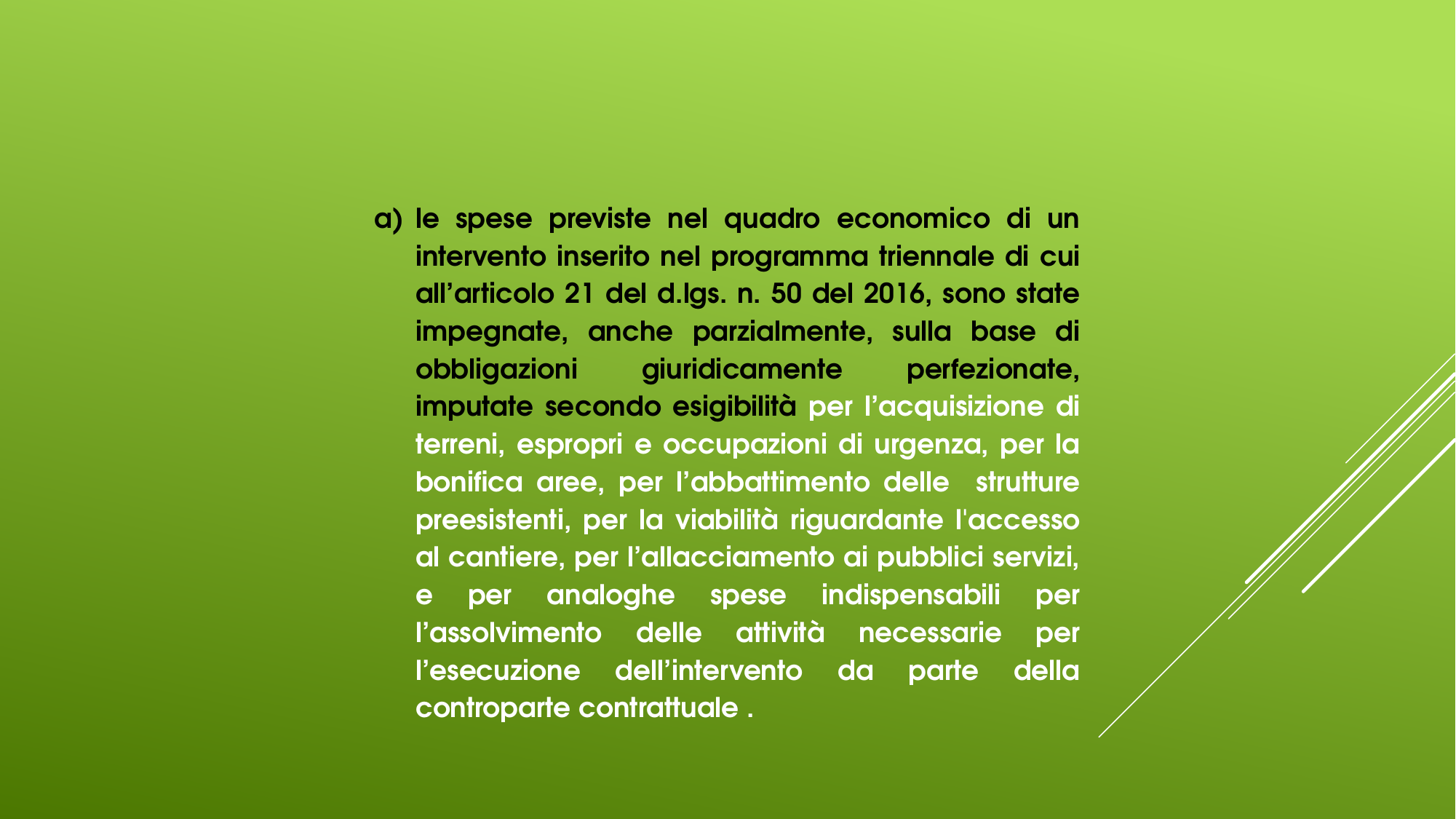

le spese previste nel quadro economico di un intervento inserito nel programma triennale di cui all’articolo 21 del d.lgs. n. 50 del 2016, sono state impegnate, anche parzialmente, sulla base di obbligazioni giuridicamente perfezionate, imputate secondo esigibilità per l’acquisizione di terreni, espropri e occupazioni di urgenza, per la bonifica aree, per l’abbattimento delle  strutture preesistenti, per la viabilità riguardante l'accesso al cantiere, per l’allacciamento ai pubblici servizi, e per analoghe spese indispensabili per l’assolvimento delle attività necessarie per l’esecuzione dell’intervento da parte della controparte contrattuale .